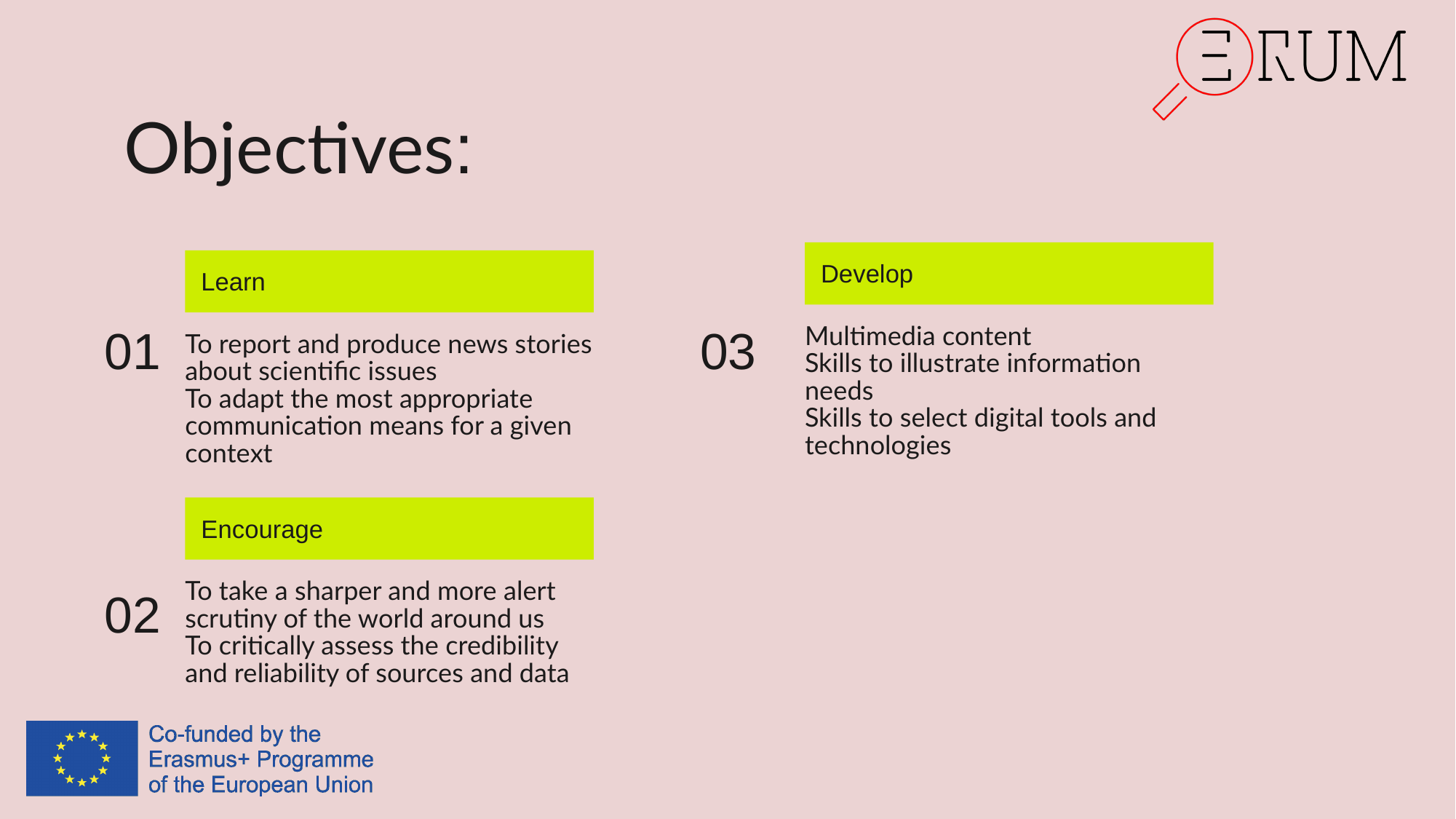

Objectives:

Develop
Multimedia content
Skills to illustrate information needs
Skills to select digital tools and technologies

Learn
To report and produce news stories about scientific issues
To adapt the most appropriate communication means for a given context
01
03

Encourage
To take a sharper and more alert scrutiny of the world around us
To critically assess the credibility and reliability of sources and data
02